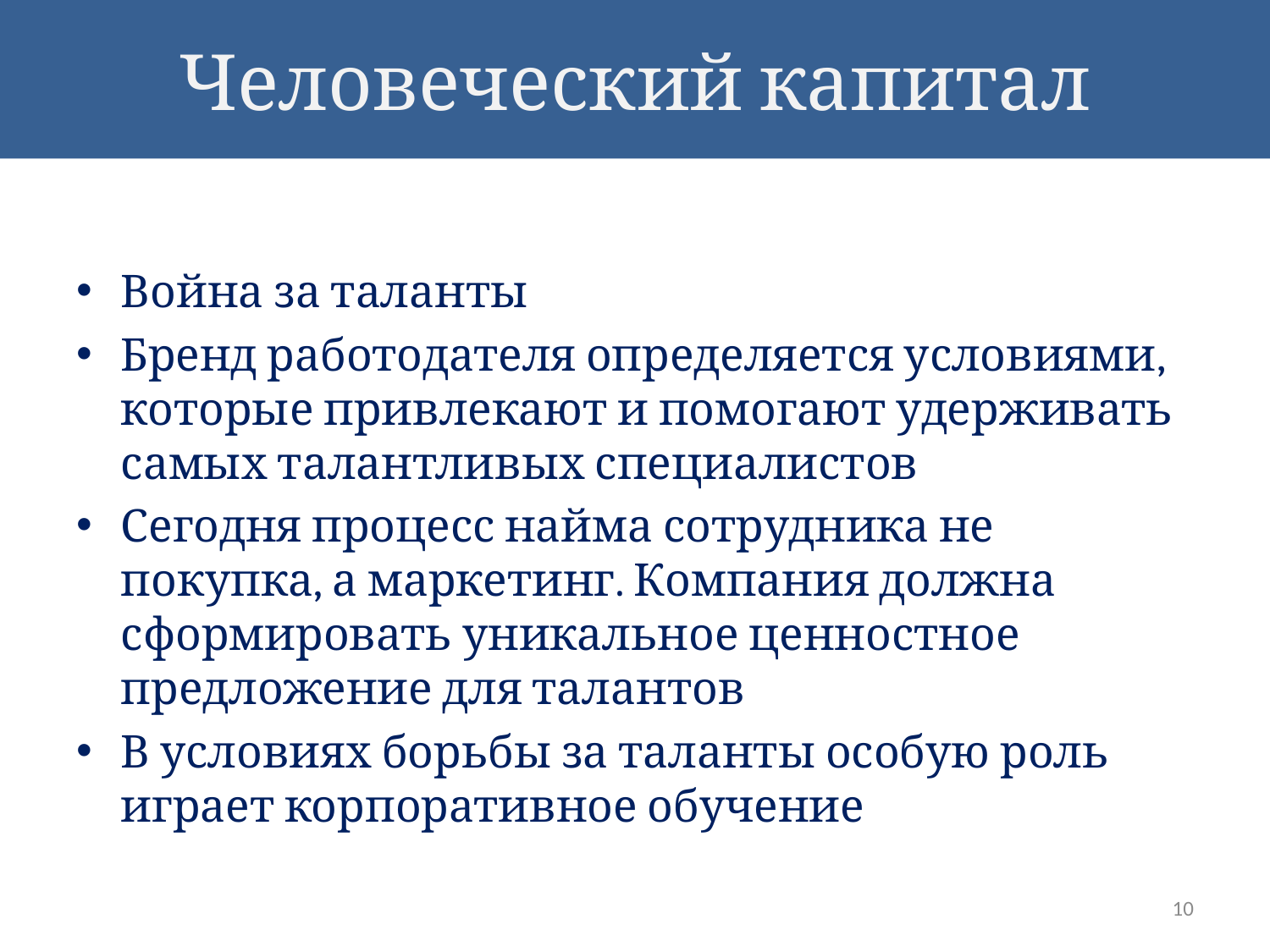

# Человеческий капитал
Война за таланты
Бренд работодателя определяется условиями, которые привлекают и помогают удерживать самых талантливых специалистов
Сегодня процесс найма сотрудника не покупка, а маркетинг. Компания должна сформировать уникальное ценностное предложение для талантов
В условиях борьбы за таланты особую роль играет корпоративное обучение

10